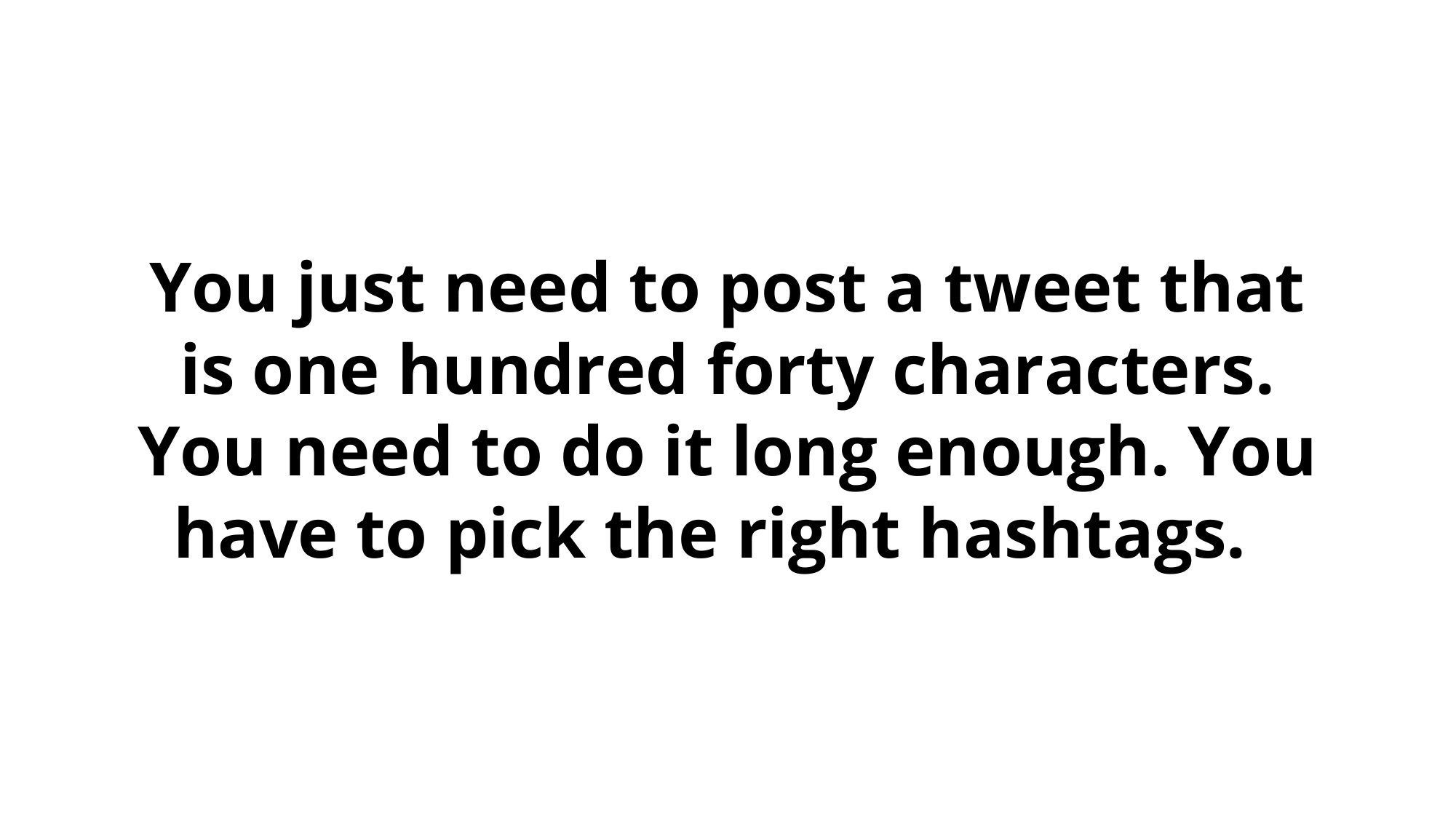

You just need to post a tweet that is one hundred forty characters. You need to do it long enough. You have to pick the right hashtags.